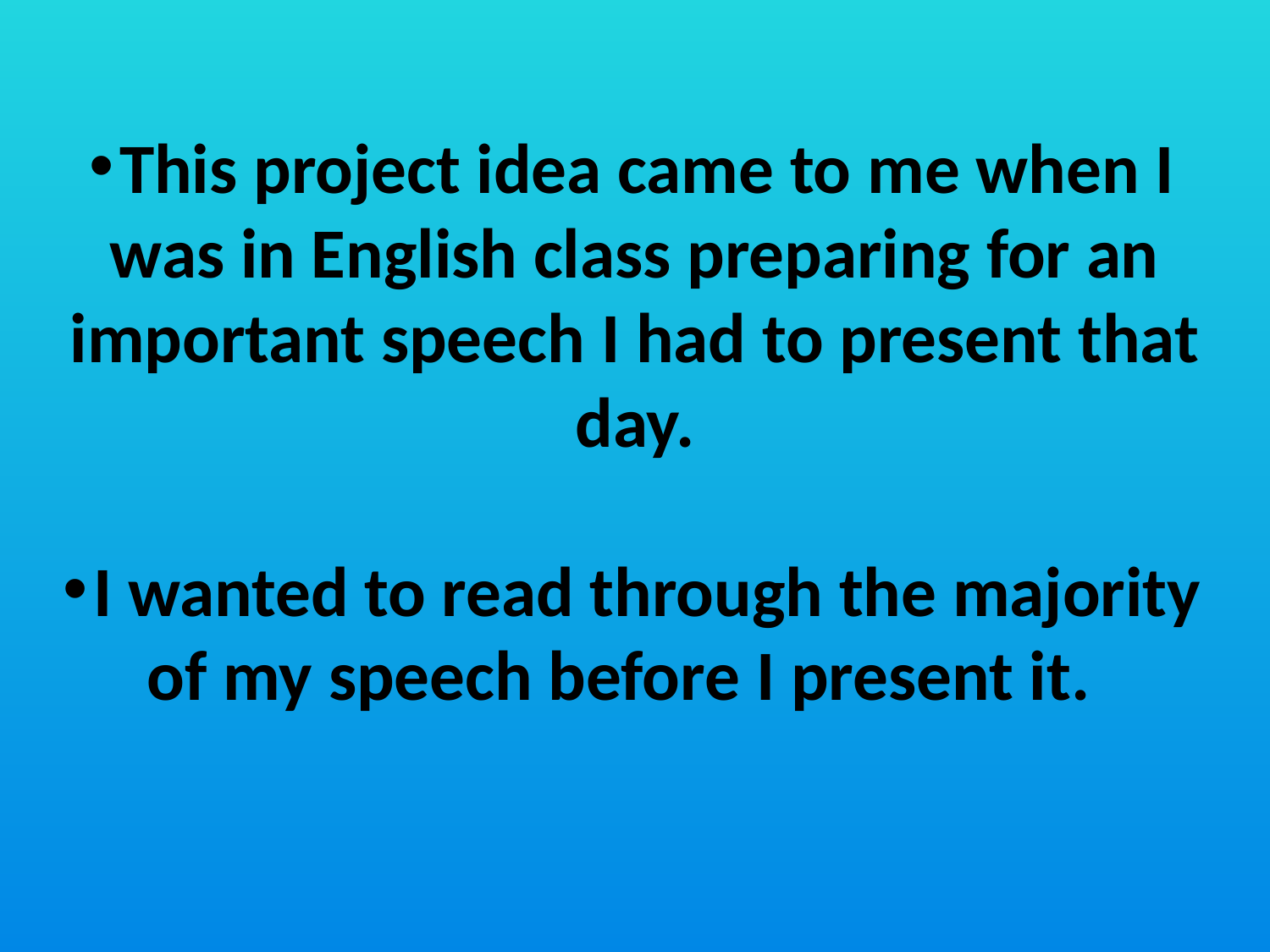

This project idea came to me when I was in English class preparing for an important speech I had to present that day.

I wanted to read through the majority of my speech before I present it.